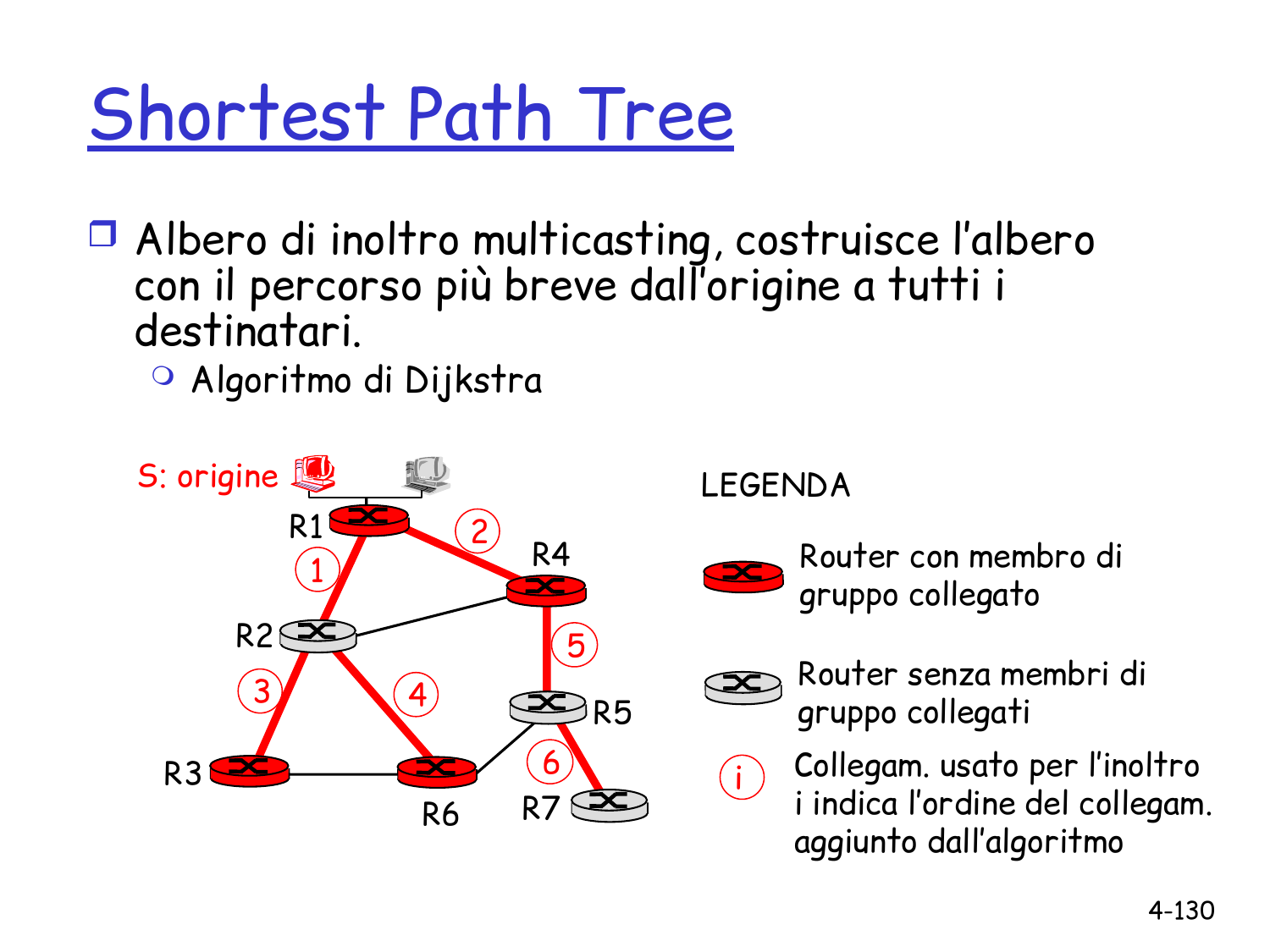

# Shortest Path Tree
Albero di inoltro multicasting, costruisce l’albero con il percorso più breve dall’origine a tutti i destinatari.
Algoritmo di Dijkstra
S: origine

LEGENDA
R1
2

R4

Router con membro di
gruppo collegato
1

R2
5

Router senza membri di
gruppo collegati
3

4

R5

6

Collegam. usato per l’inoltro
i indica l’ordine del collegam.
aggiunto dall’algoritmo
R3
i

R7
R6

4-130